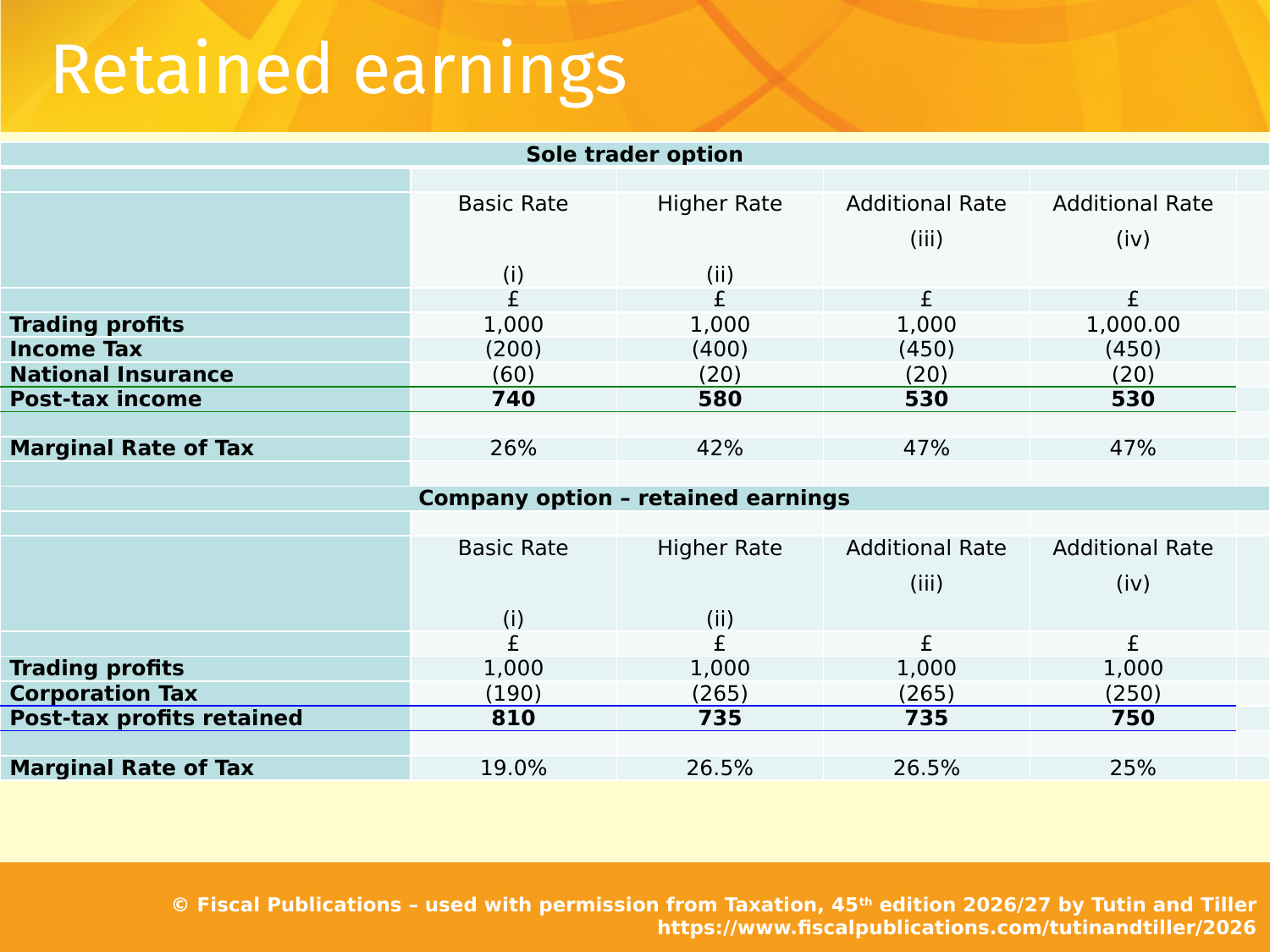

# Retained earnings
| Sole trader option |  |  |  |  |  |
| --- | --- | --- | --- | --- | --- |
|  |  |  |  |  |  |
|  | Basic Rate   (i) | Higher Rate   (ii) | Additional Rate (iii) | Additional Rate (iv) |  |
|  | £ | £ | £ | £ |  |
| Trading profits | 1,000 | 1,000 | 1,000 | 1,000.00 |  |
| Income Tax | (200) | (400) | (450) | (450) |  |
| National Insurance | (60) | (20) | (20) | (20) |  |
| Post-tax income | 740 | 580 | 530 | 530 |  |
|  |  |  |  |  |  |
| Marginal Rate of Tax | 26% | 42% | 47% | 47% |  |
|  |  |  |  |  |  |
| Company option – retained earnings |  |  |  |  |  |
|  |  |  |  |  |  |
|  | Basic Rate   (i) | Higher Rate   (ii) | Additional Rate (iii) | Additional Rate (iv) |  |
|  | £ | £ | £ | £ |  |
| Trading profits | 1,000 | 1,000 | 1,000 | 1,000 |  |
| Corporation Tax | (190) | (265) | (265) | (250) |  |
| Post-tax profits retained | 810 | 735 | 735 | 750 |  |
|  |  |  |  |  |  |
| Marginal Rate of Tax | 19.0% | 26.5% | 26.5% | 25% |  |